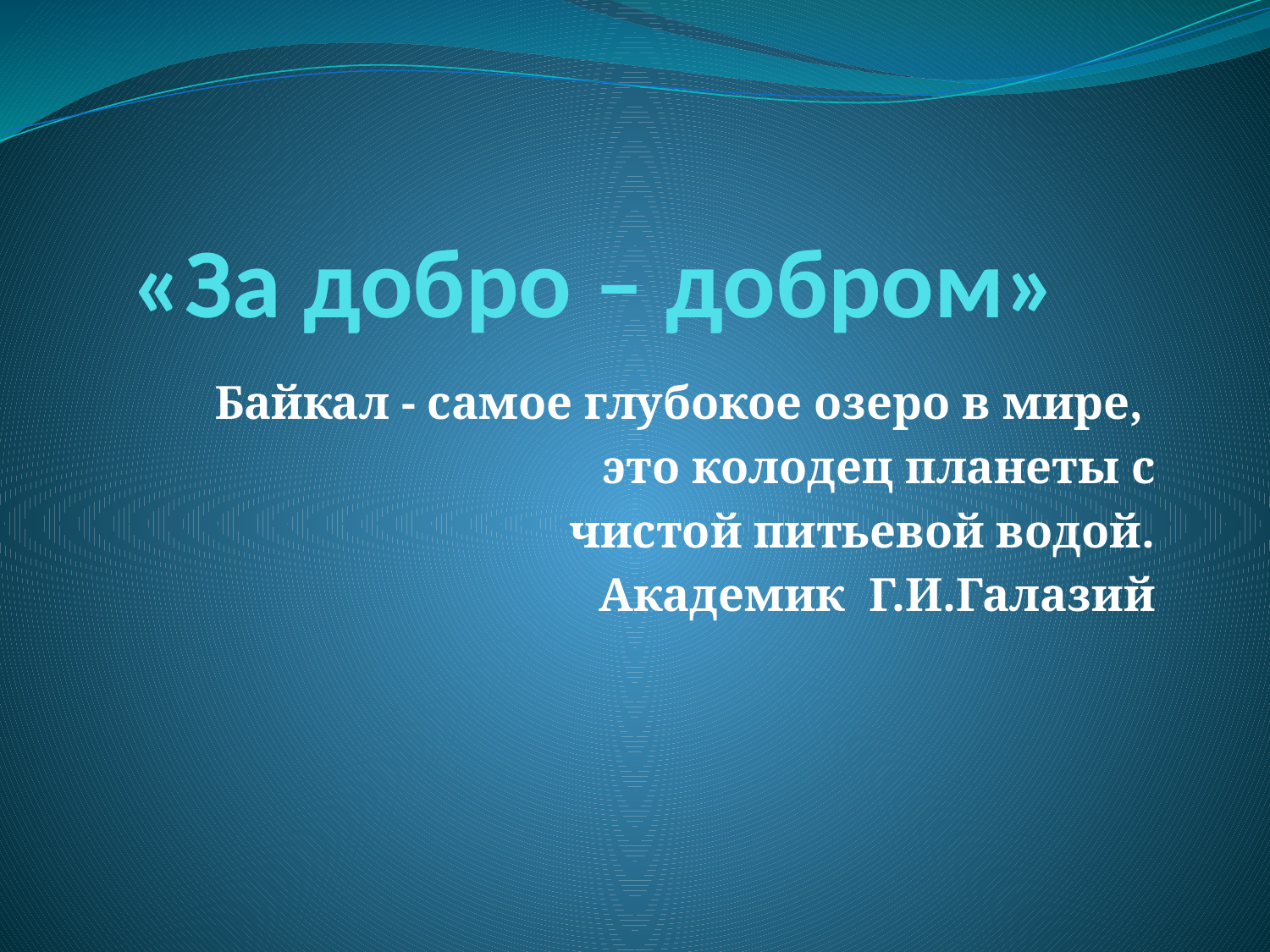

# «За добро – добром»
Байкал - самое глубокое озеро в мире,
это колодец планеты с
 чистой питьевой водой.
Академик  Г.И.Галазий